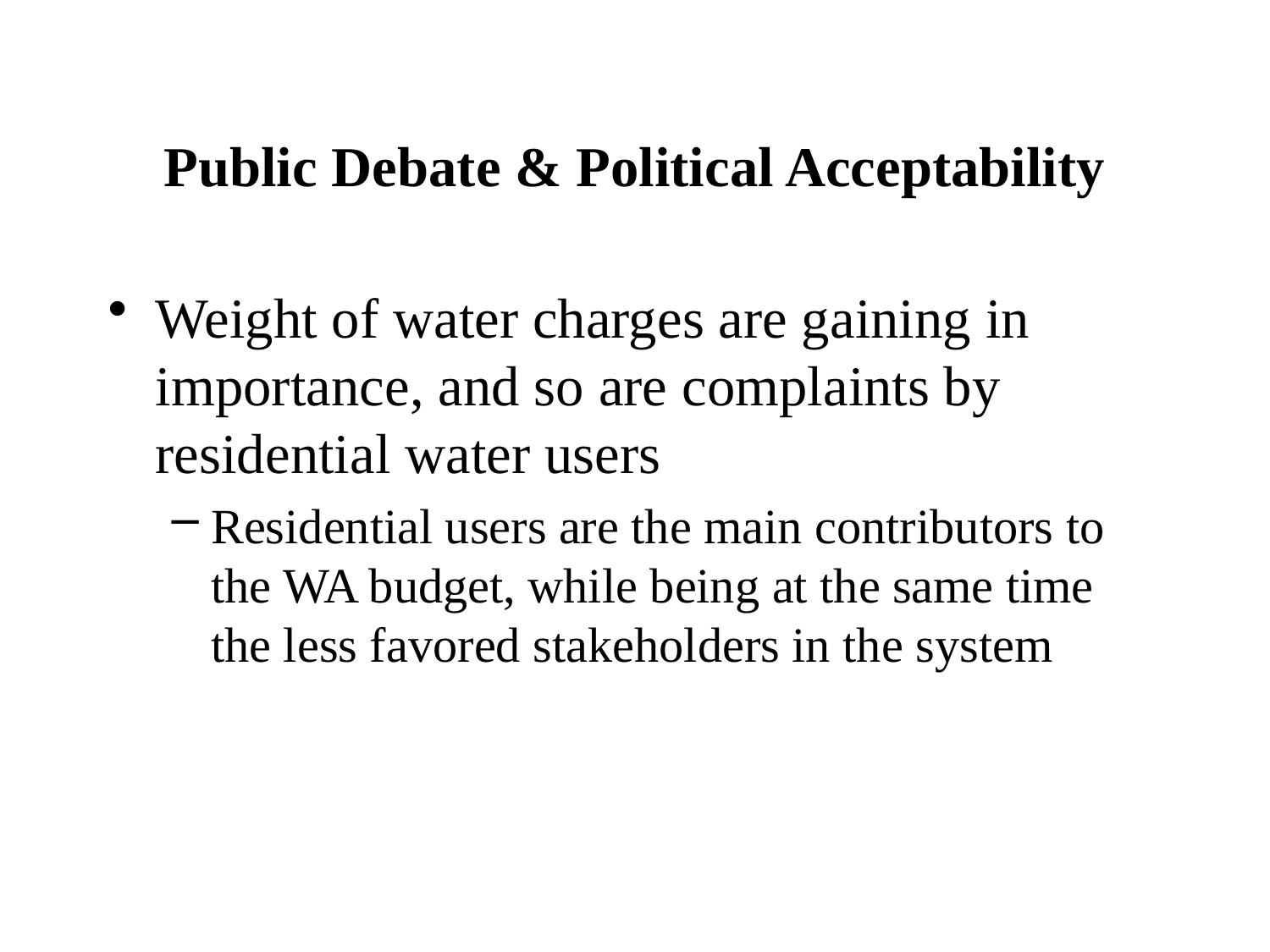

# Public Debate & Political Acceptability
Weight of water charges are gaining in importance, and so are complaints by residential water users
Residential users are the main contributors to the WA budget, while being at the same time the less favored stakeholders in the system